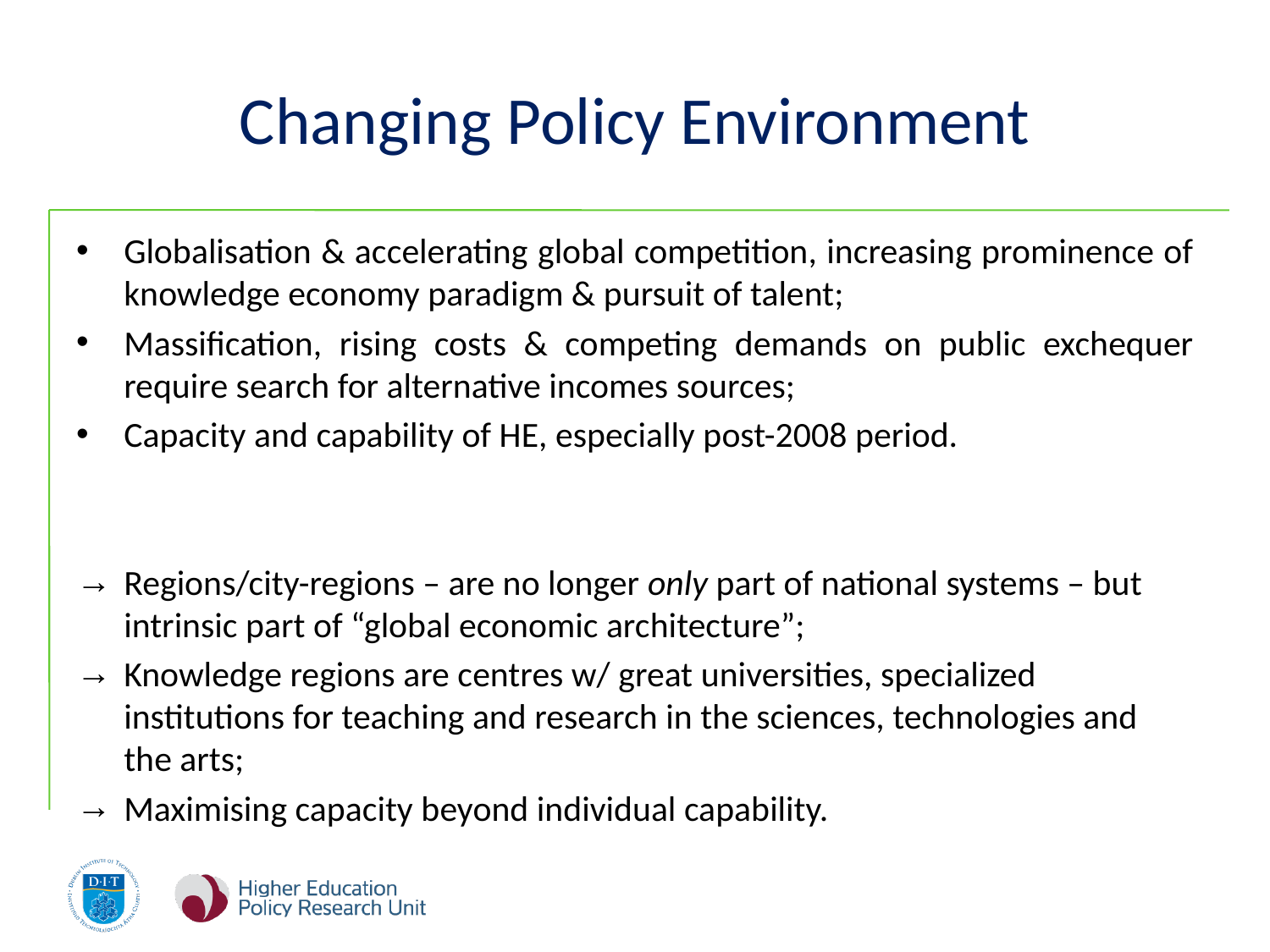

# Changing Policy Environment
Globalisation & accelerating global competition, increasing prominence of knowledge economy paradigm & pursuit of talent;
Massification, rising costs & competing demands on public exchequer require search for alternative incomes sources;
Capacity and capability of HE, especially post-2008 period.

Regions/city-regions – are no longer only part of national systems – but intrinsic part of “global economic architecture”;
Knowledge regions are centres w/ great universities, specialized institutions for teaching and research in the sciences, technologies and the arts;
Maximising capacity beyond individual capability.